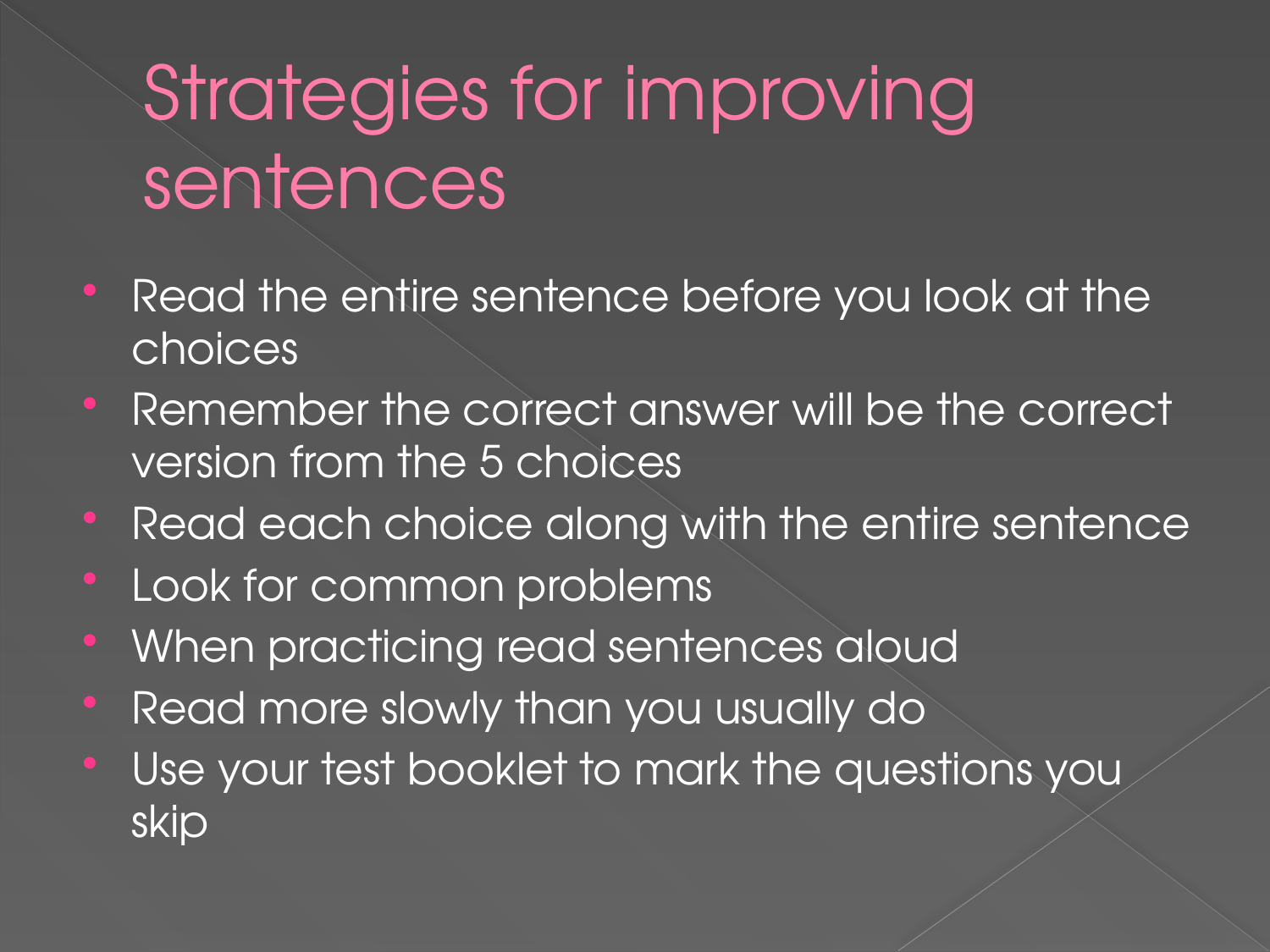

# Strategies for improving sentences
Read the entire sentence before you look at the choices
Remember the correct answer will be the correct version from the 5 choices
Read each choice along with the entire sentence
Look for common problems
When practicing read sentences aloud
Read more slowly than you usually do
Use your test booklet to mark the questions you skip